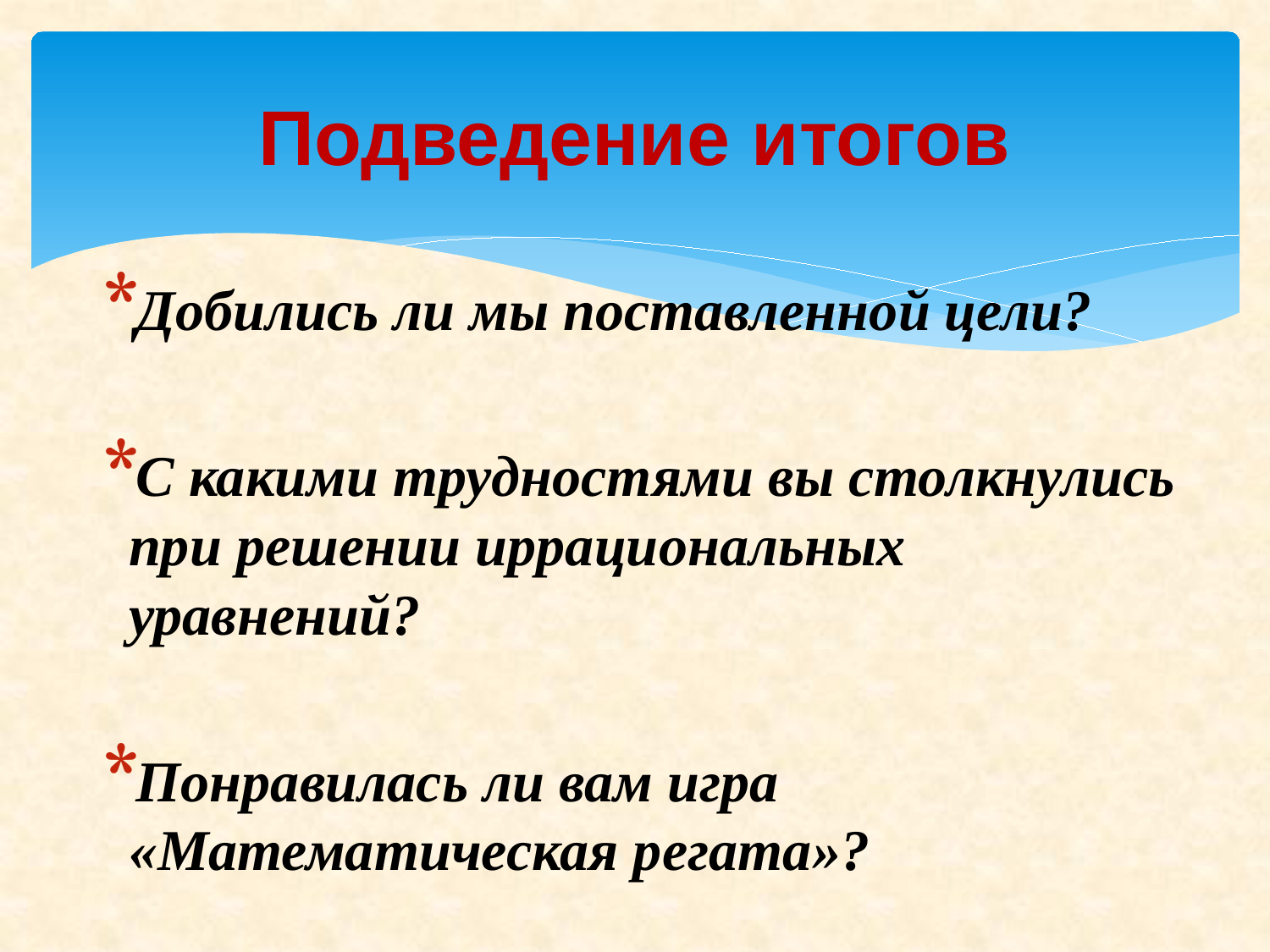

# Подведение итогов
Добились ли мы поставленной цели?

С какими трудностями вы столкнулись при решении иррациональных    уравнений?

Понравилась ли вам игра «Математическая регата»?